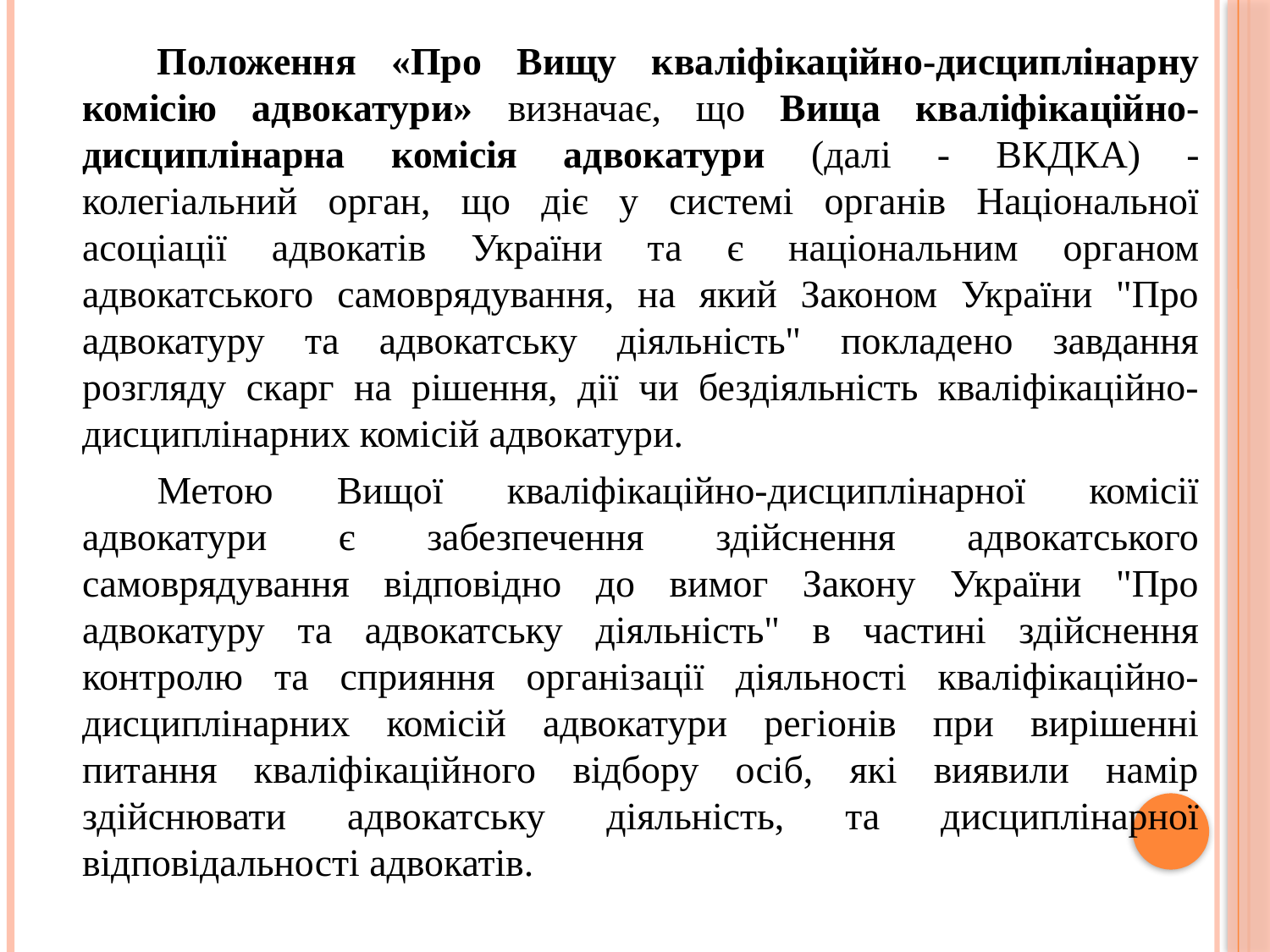

Положення «Про Вищу кваліфікаційно-дисциплінарну комісію адвокатури» визначає, що Вища кваліфікаційно-дисциплінарна комісія адвокатури (далі - ВКДКА) - колегіальний орган, що діє у системі органів Національної асоціації адвокатів України та є національним органом адвокатського самоврядування, на який Законом України "Про адвокатуру та адвокатську діяльність" покладено завдання розгляду скарг на рішення, дії чи бездіяльність кваліфікаційно-дисциплінарних комісій адвокатури.
Метою Вищої кваліфікаційно-дисциплінарної комісії адвокатури є забезпечення здійснення адвокатського самоврядування відповідно до вимог Закону України "Про адвокатуру та адвокатську діяльність" в частині здійснення контролю та сприяння організації діяльності кваліфікаційно-дисциплінарних комісій адвокатури регіонів при вирішенні питання кваліфікаційного відбору осіб, які виявили намір здійснювати адвокатську діяльність, та дисциплінарної відповідальності адвокатів.